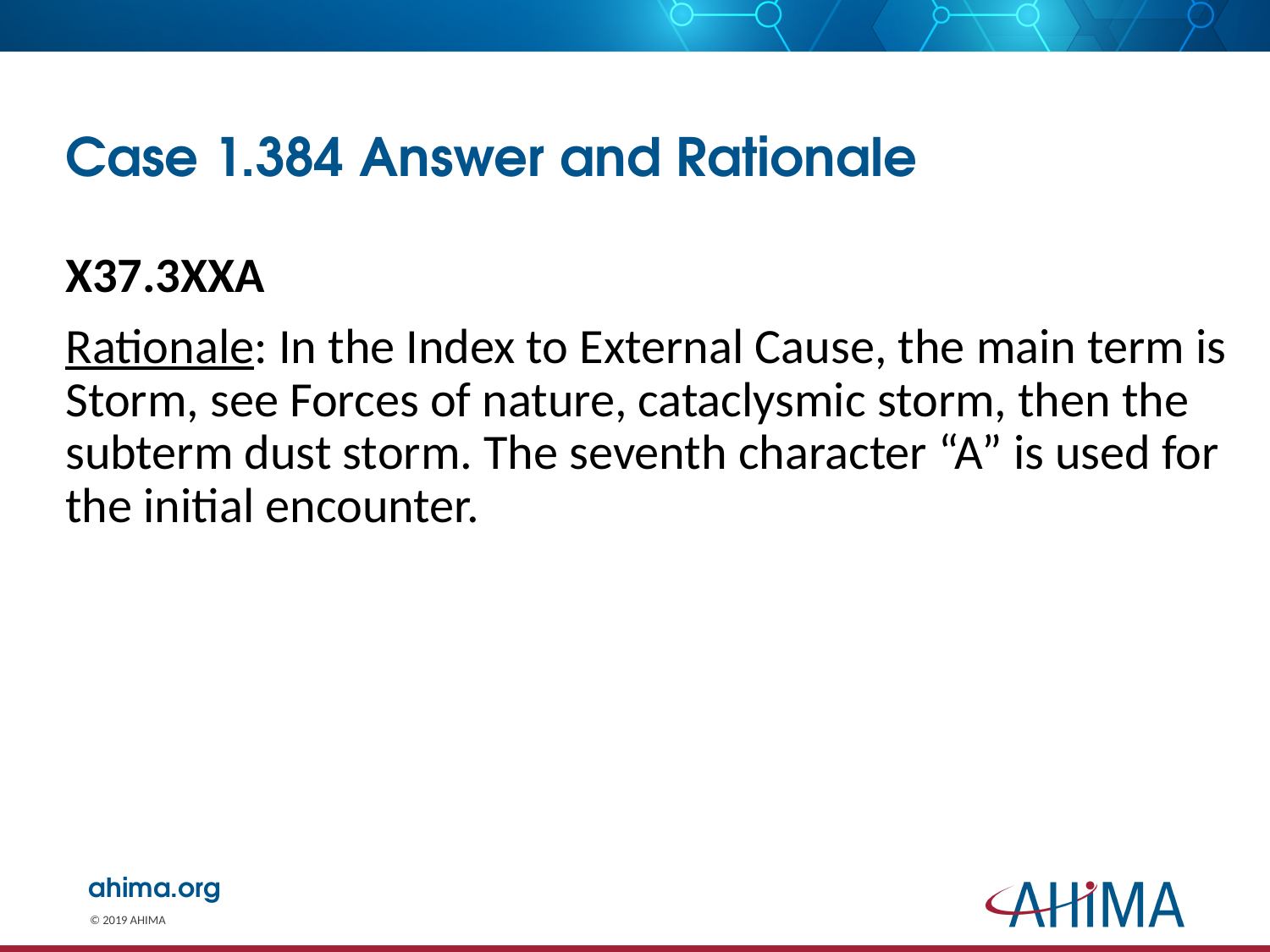

# Case 1.384 Answer and Rationale
X37.3XXA
Rationale: In the Index to External Cause, the main term is Storm, see Forces of nature, cataclysmic storm, then the subterm dust storm. The seventh character “A” is used for the initial encounter.